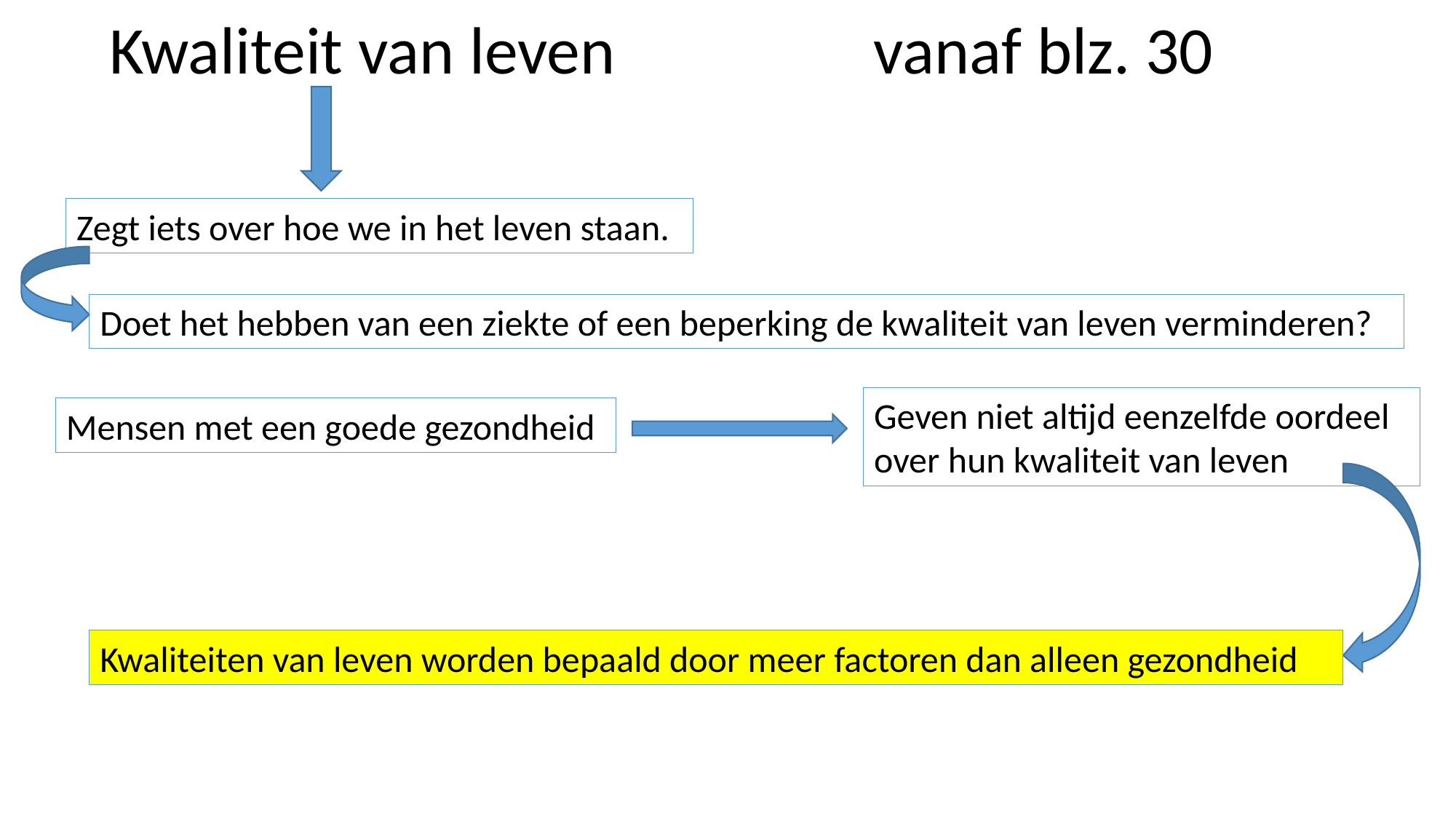

# Kwaliteit van leven			vanaf blz. 30

Zegt iets over hoe we in het leven staan.

Doet het hebben van een ziekte of een beperking de kwaliteit van leven verminderen?
Geven niet altijd eenzelfde oordeel over hun kwaliteit van leven
Mensen met een goede gezondheid

Kwaliteiten van leven worden bepaald door meer factoren dan alleen gezondheid